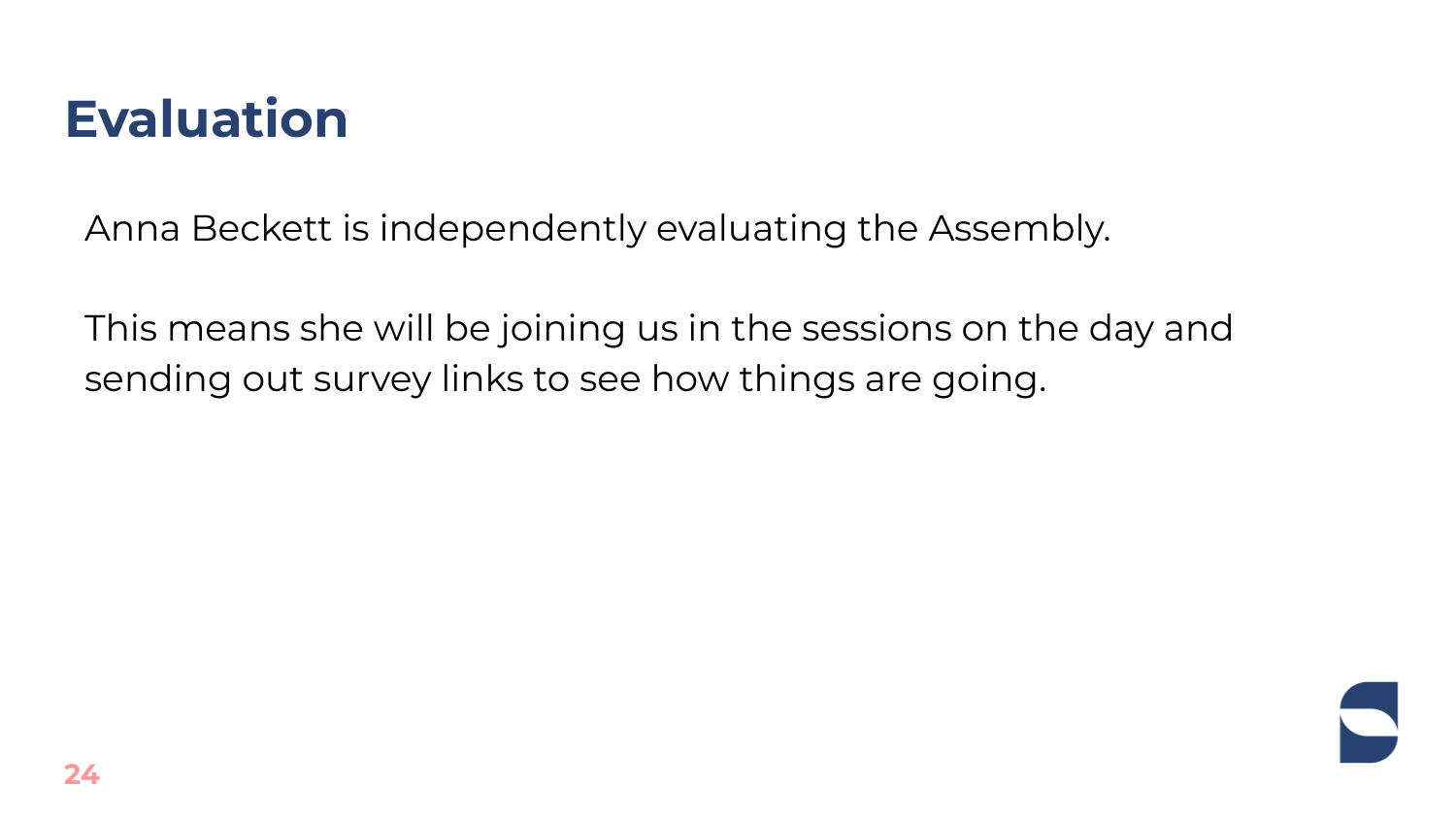

# Evaluation
Anna Beckett is independently evaluating the Assembly.

This means she will be joining us in the sessions on the day and sending out survey links to see how things are going.
24